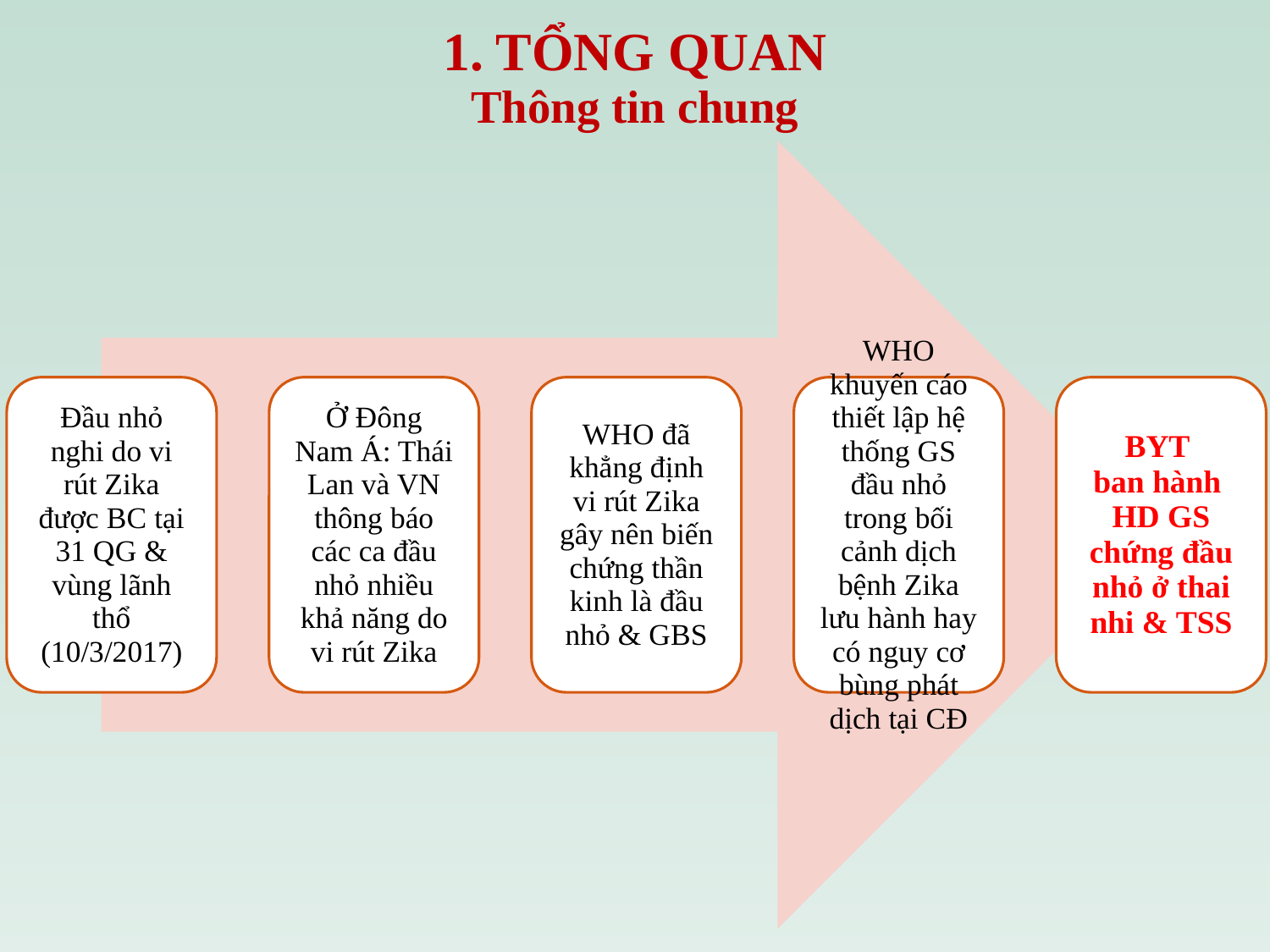

# 1. TỔNG QUAN Thông tin chung
Đầu nhỏ nghi do vi rút Zika được BC tại 31 QG & vùng lãnh thổ
(10/3/2017)
Ở Đông Nam Á: Thái Lan và VN thông báo các ca đầu nhỏ nhiều khả năng do vi rút Zika
WHO khuyến cáo thiết lập hệ thống GS đầu nhỏ trong bối cảnh dịch bệnh Zika lưu hành hay có nguy cơ bùng phát dịch tại CĐ
BYT
ban hành
HD GS chứng đầu nhỏ ở thai nhi & TSS
WHO đã khẳng định vi rút Zika gây nên biến chứng thần kinh là đầu nhỏ & GBS